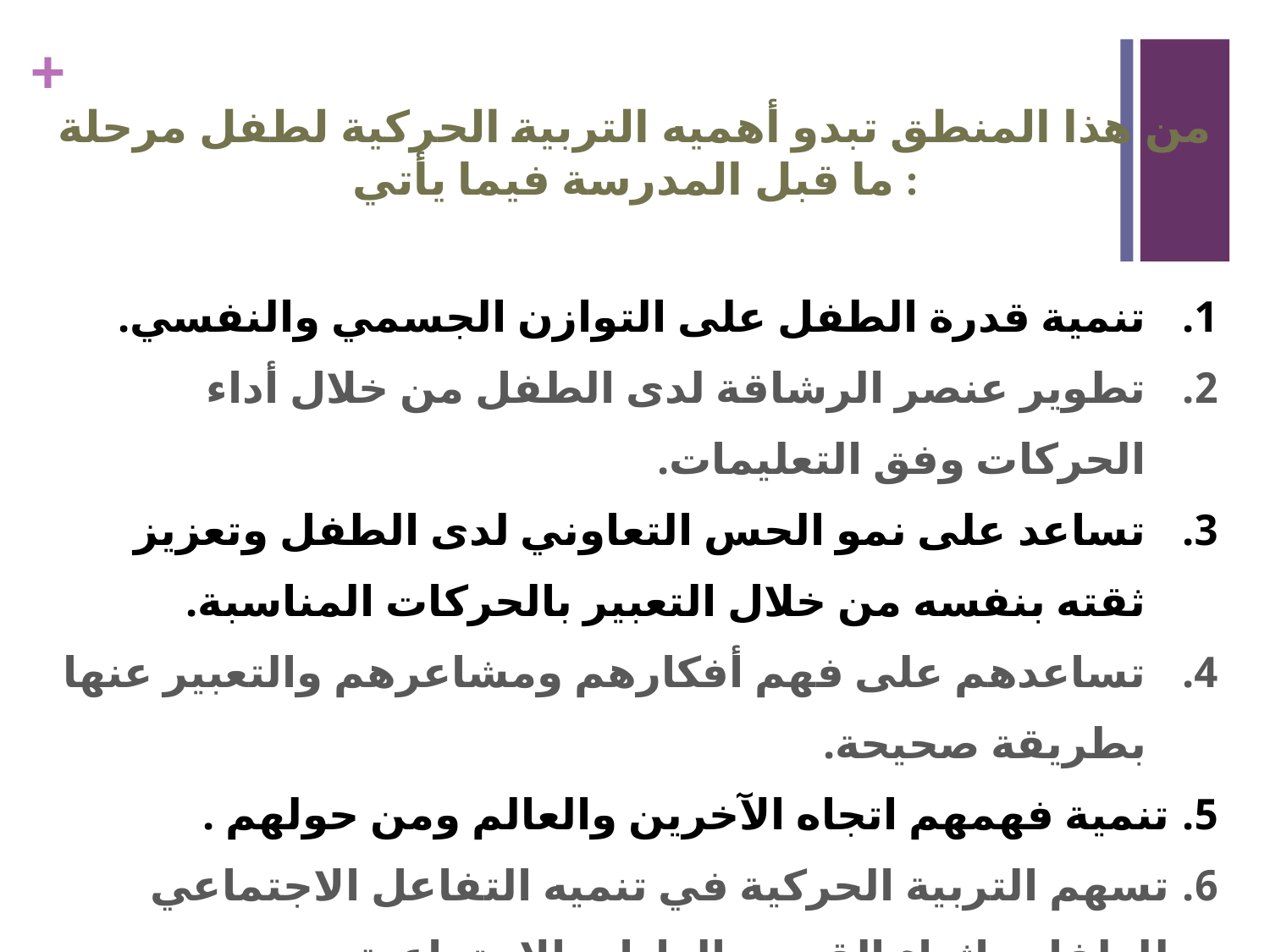

# من هذا المنطق تبدو أهميه التربية الحركية لطفل مرحلة ما قبل المدرسة فيما يأتي :
تنمية قدرة الطفل على التوازن الجسمي والنفسي.
تطوير عنصر الرشاقة لدى الطفل من خلال أداء الحركات وفق التعليمات.
تساعد على نمو الحس التعاوني لدى الطفل وتعزيز ثقته بنفسه من خلال التعبير بالحركات المناسبة.
تساعدهم على فهم أفكارهم ومشاعرهم والتعبير عنها بطريقة صحيحة.
تنمية فهمهم اتجاه الآخرين والعالم ومن حولهم .
تسهم التربية الحركية في تنميه التفاعل الاجتماعي للطفل وإثراء القيم و العادات الاجتماعية.